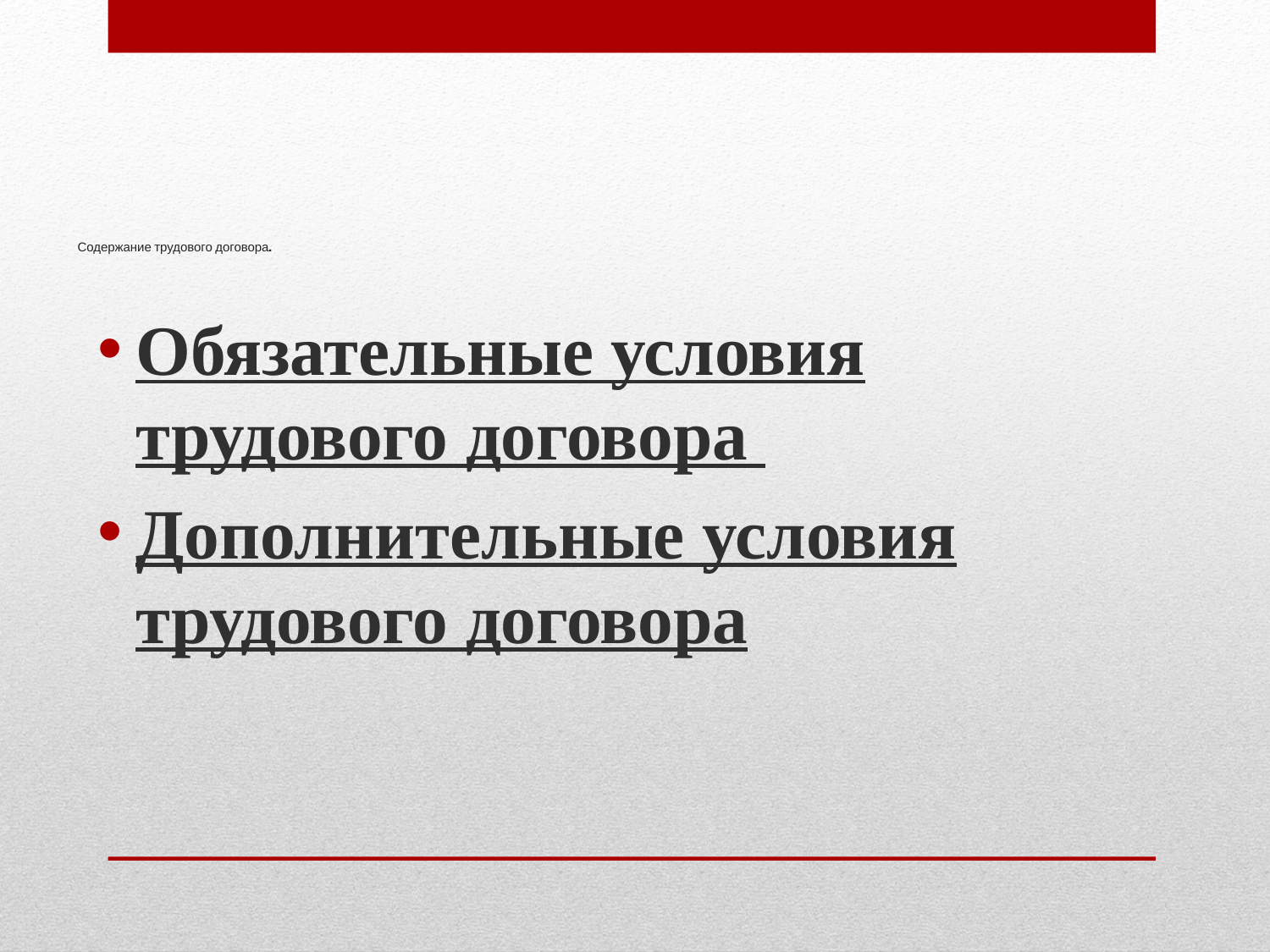

# Содержание трудового договора.
Обязательные условия трудового договора
Дополнительные условия трудового договора